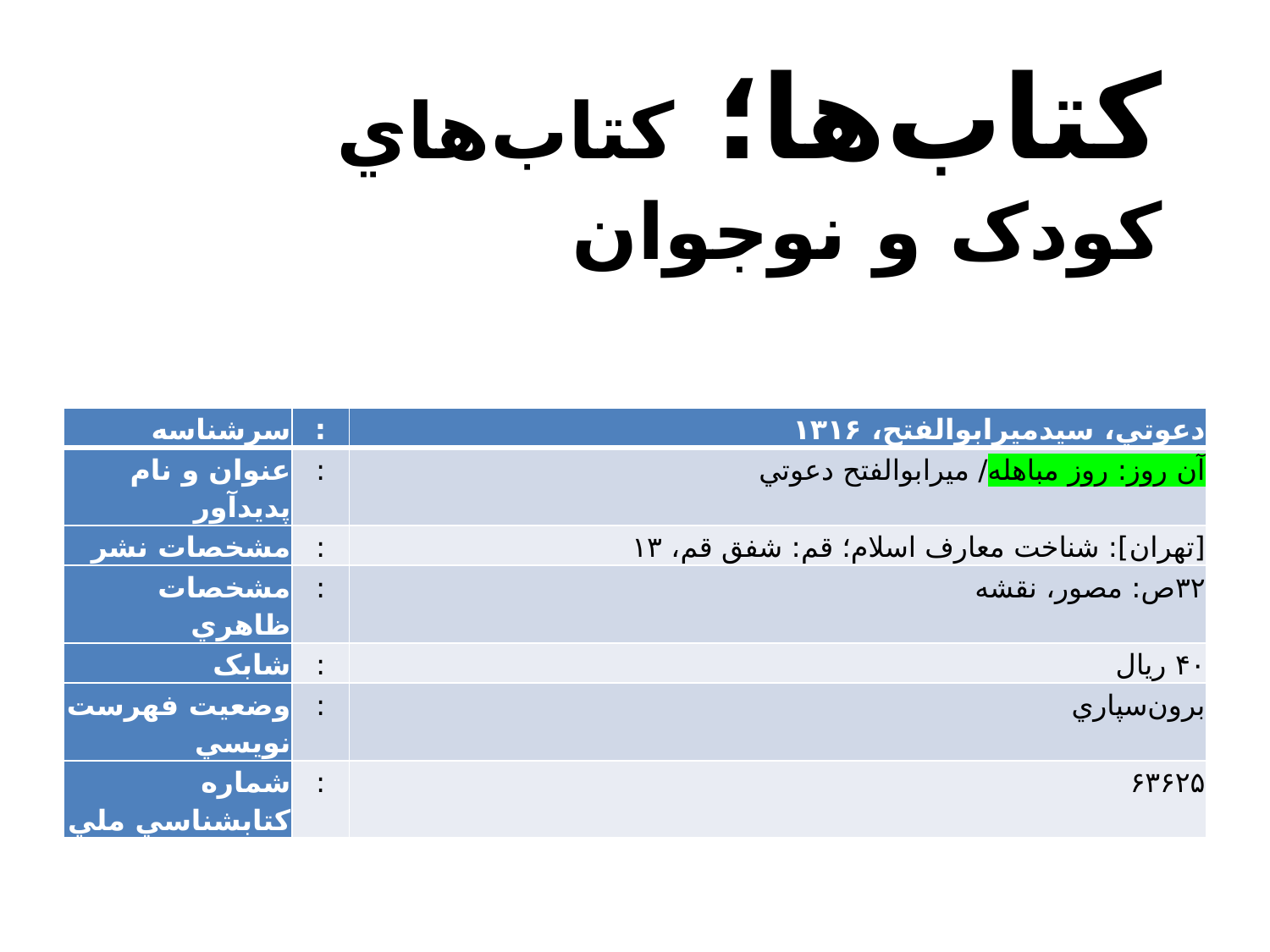

کتاب‌ها؛ کتاب‌هاي کودک و نوجوان

| ‏سرشناسه | : | دع‍وت‍ي‌، سيدم‍ي‍راب‍وال‍ف‍ت‍ح‌، ‏‫۱۳۱۶ |
| --- | --- | --- |
| ‏عنوان و نام پديدآور | : | آن‌ روز: روز م‍ب‍اه‍ل‍ه‌/ ميراب‍وال‍ف‍ت‍ح‌ دع‍وت‍ي‌ |
| ‏مشخصات نشر | : | [ت‍ه‍ران‌]: شناخت معارف اسلام؛ قم: شفق قم‏‫، ۱۳ |
| ‏مشخصات ظاهري | : | ‏‫۳۲ص‌: م‍ص‍ور، ن‍ق‍ش‍ه‌ |
| ‏شابک | : | ‏‫۴۰ ريال |
| ‏وضعيت فهرست نويسي | : | برون‌سپاري |
| ‏شماره کتابشناسي ملي | : | ۶۳۶۲۵ |